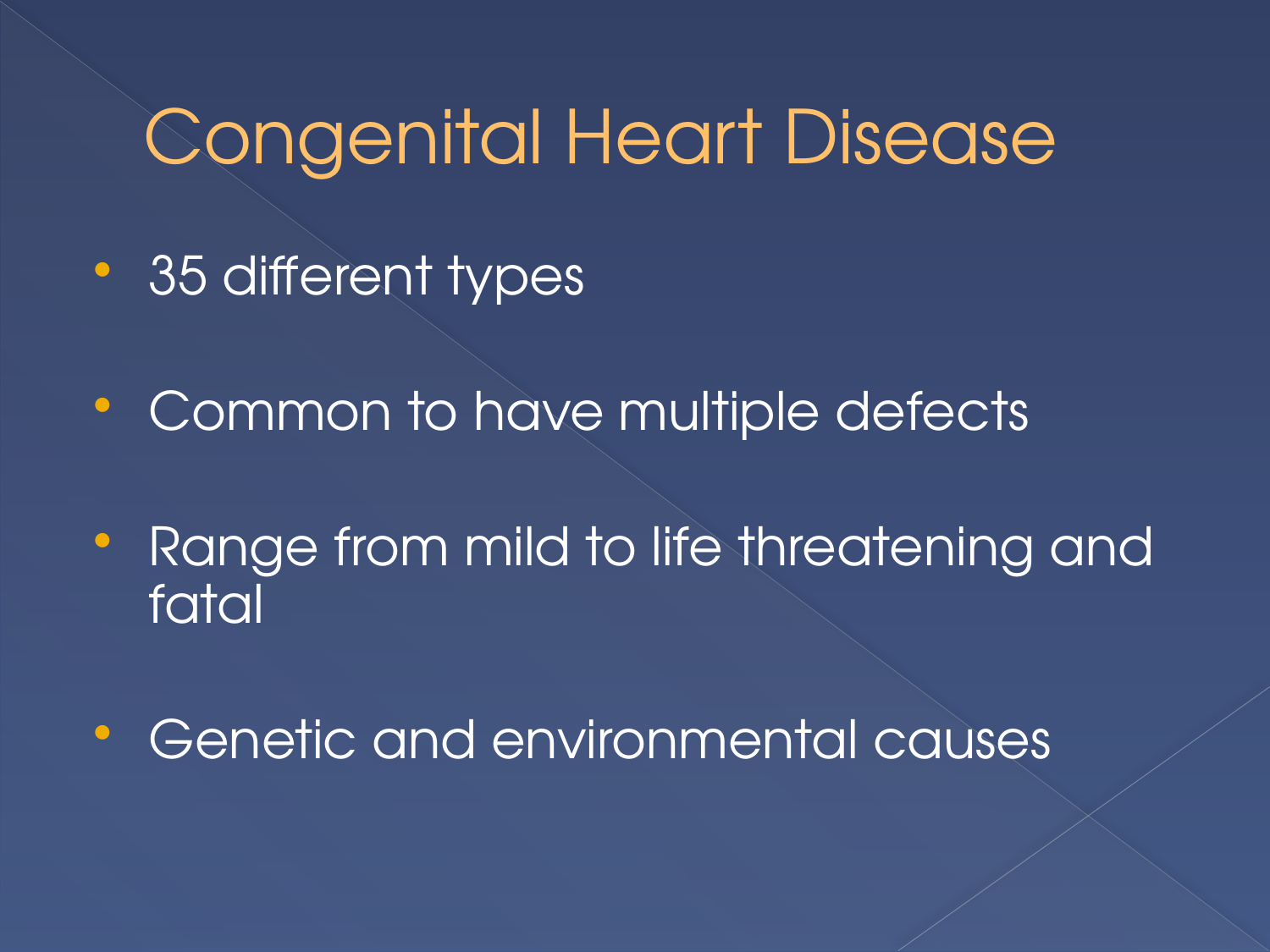

# Congenital Heart Disease
35 different types

Common to have multiple defects

Range from mild to life threatening and fatal

Genetic and environmental causes